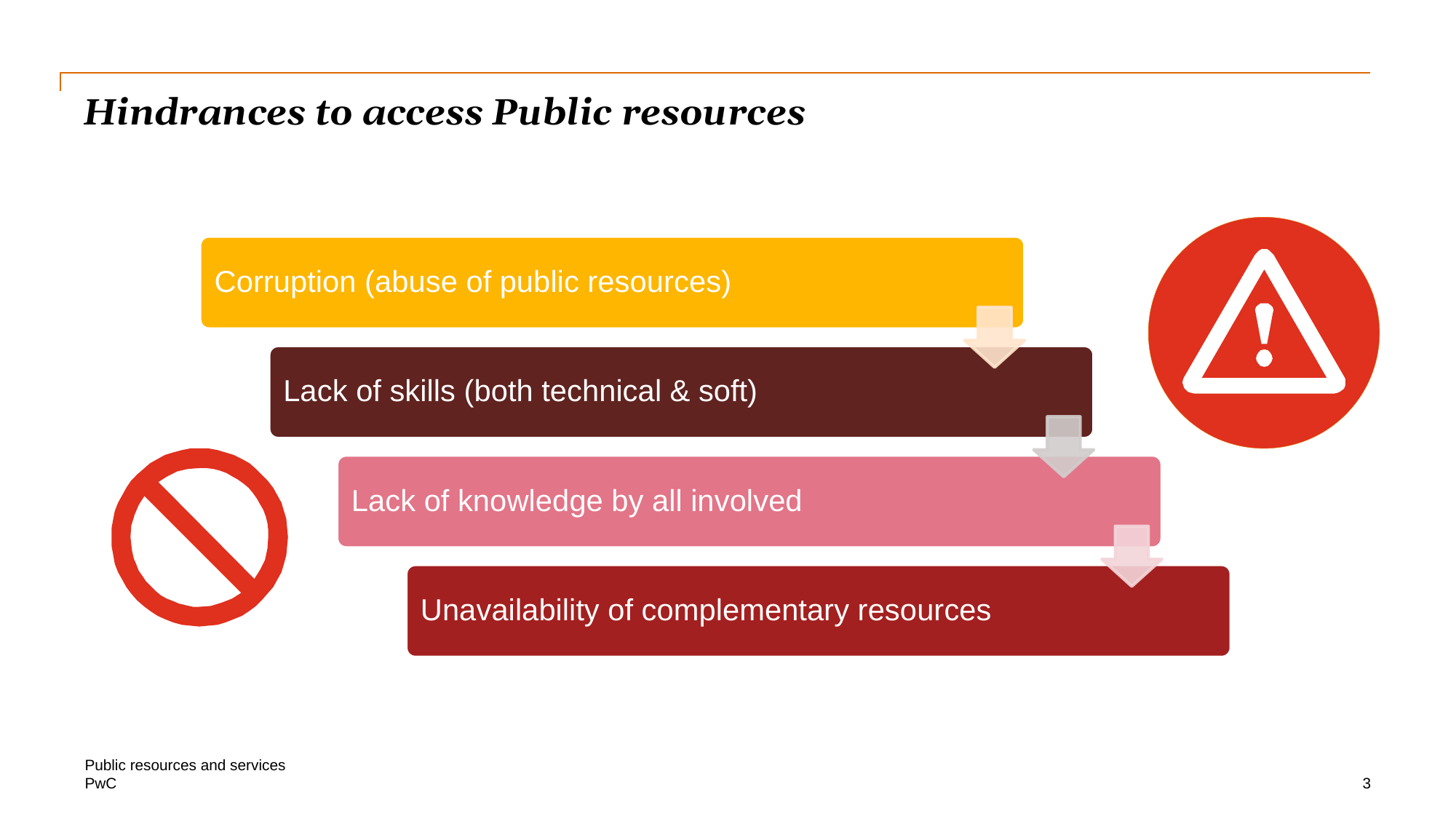

Hindrances to access Public resources

Corruption (abuse of public resources)
Lack of skills (both technical & soft)
Lack of knowledge by all involved
Unavailability of complementary resources

Public resources and services
3